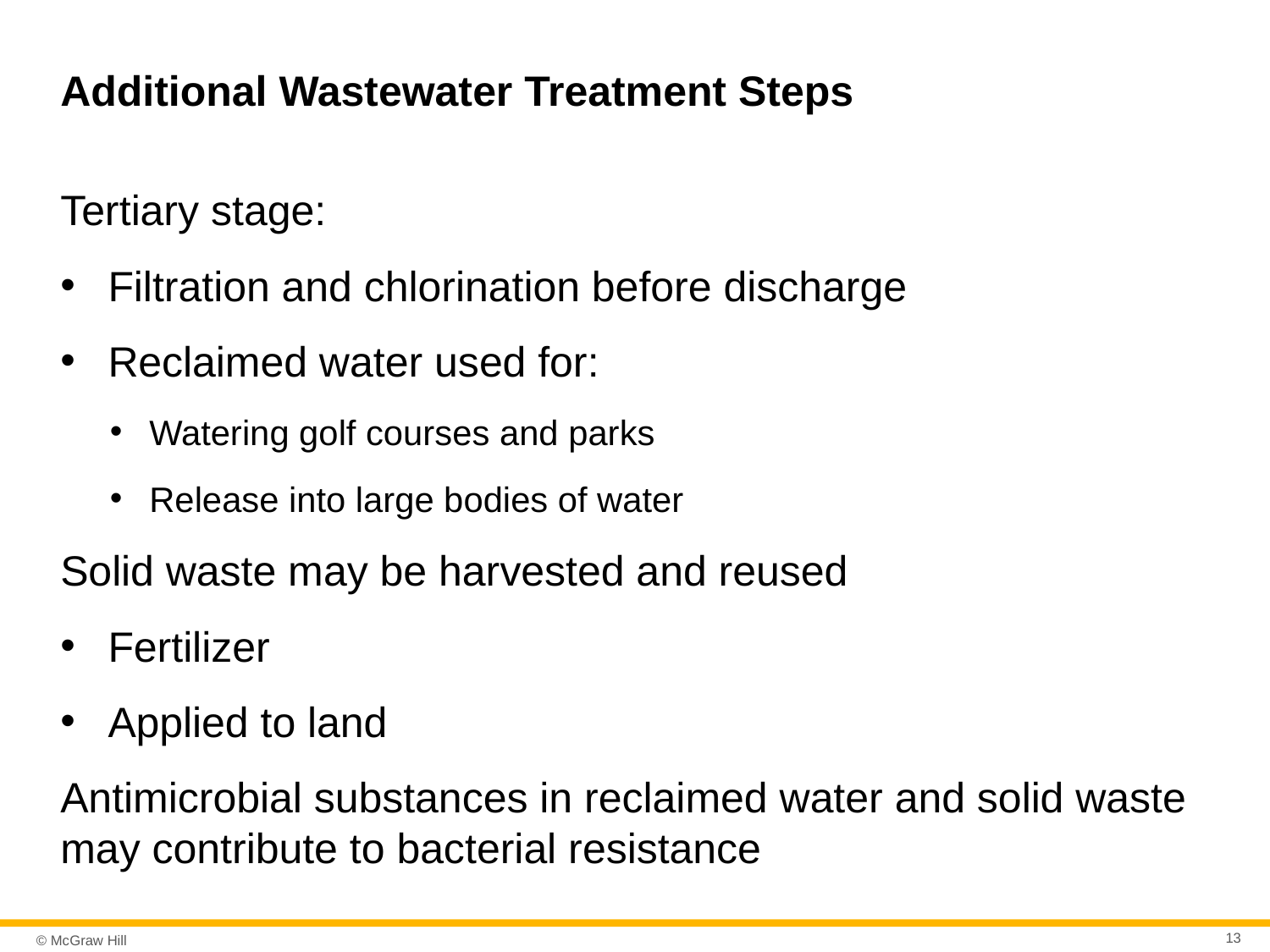

# Additional Wastewater Treatment Steps
Tertiary stage:
Filtration and chlorination before discharge
Reclaimed water used for:
Watering golf courses and parks
Release into large bodies of water
Solid waste may be harvested and reused
Fertilizer
Applied to land
Antimicrobial substances in reclaimed water and solid waste may contribute to bacterial resistance